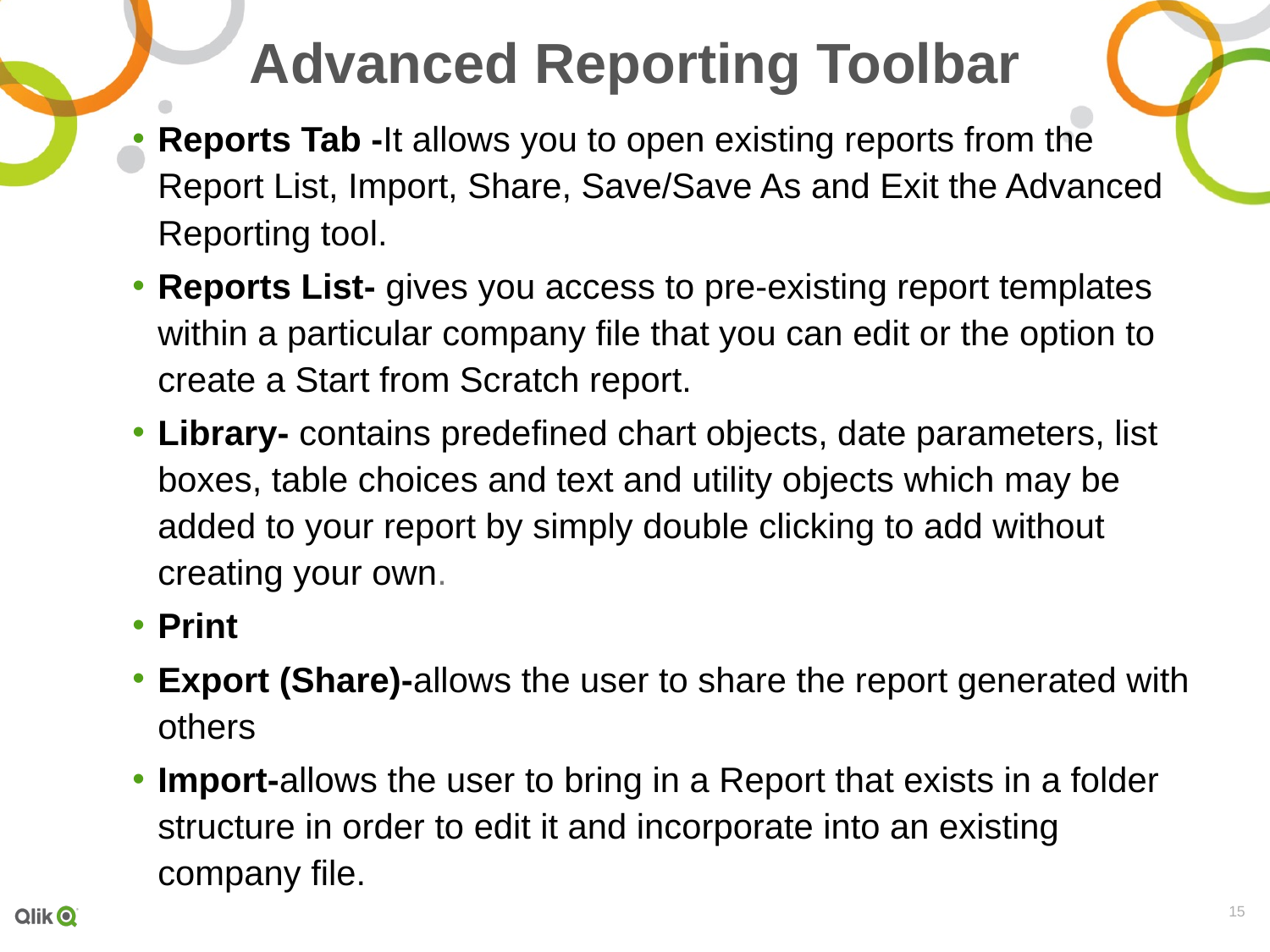

# Advanced Reporting Toolbar
Reports Tab -It allows you to open existing reports from the Report List, Import, Share, Save/Save As and Exit the Advanced Reporting tool.
Reports List- gives you access to pre-existing report templates within a particular company file that you can edit or the option to create a Start from Scratch report.
Library- contains predefined chart objects, date parameters, list boxes, table choices and text and utility objects which may be added to your report by simply double clicking to add without creating your own.
Print
Export (Share)-allows the user to share the report generated with others
Import-allows the user to bring in a Report that exists in a folder structure in order to edit it and incorporate into an existing company file.